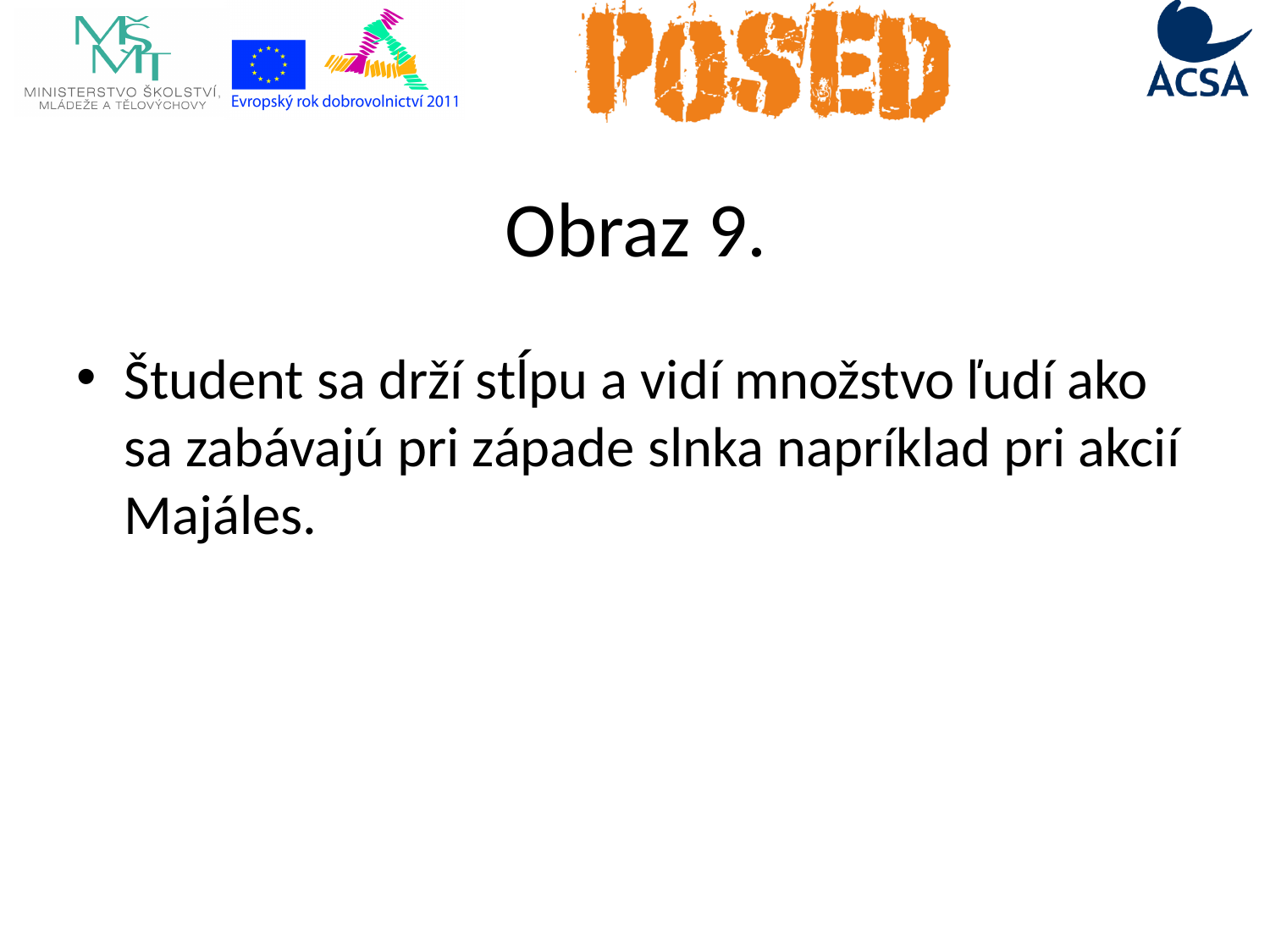

# Obraz 9.
Študent sa drží stĺpu a vidí množstvo ľudí ako sa zabávajú pri západe slnka napríklad pri akcií Majáles.